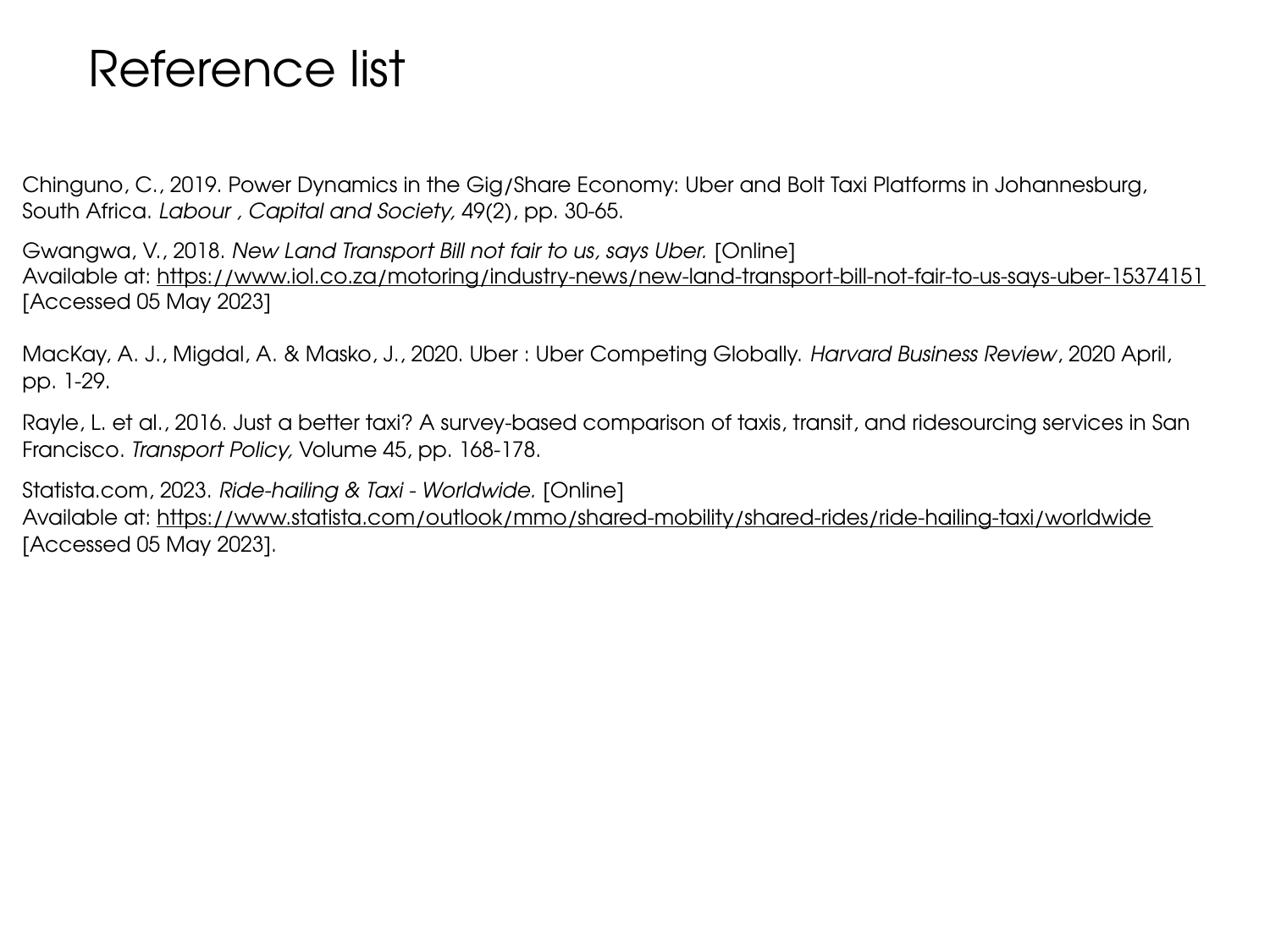

# Reference list
Chinguno, C., 2019. Power Dynamics in the Gig/Share Economy: Uber and Bolt Taxi Platforms in Johannesburg, South Africa. Labour , Capital and Society, 49(2), pp. 30-65.
Gwangwa, V., 2018. New Land Transport Bill not fair to us, says Uber. [Online]
Available at: https://www.iol.co.za/motoring/industry-news/new-land-transport-bill-not-fair-to-us-says-uber-15374151
[Accessed 05 May 2023]

MacKay, A. J., Migdal, A. & Masko, J., 2020. Uber : Uber Competing Globally. Harvard Business Review, 2020 April, pp. 1-29.
Rayle, L. et al., 2016. Just a better taxi? A survey-based comparison of taxis, transit, and ridesourcing services in San Francisco. Transport Policy, Volume 45, pp. 168-178.
Statista.com, 2023. Ride-hailing & Taxi - Worldwide. [Online]
Available at: https://www.statista.com/outlook/mmo/shared-mobility/shared-rides/ride-hailing-taxi/worldwide
[Accessed 05 May 2023].